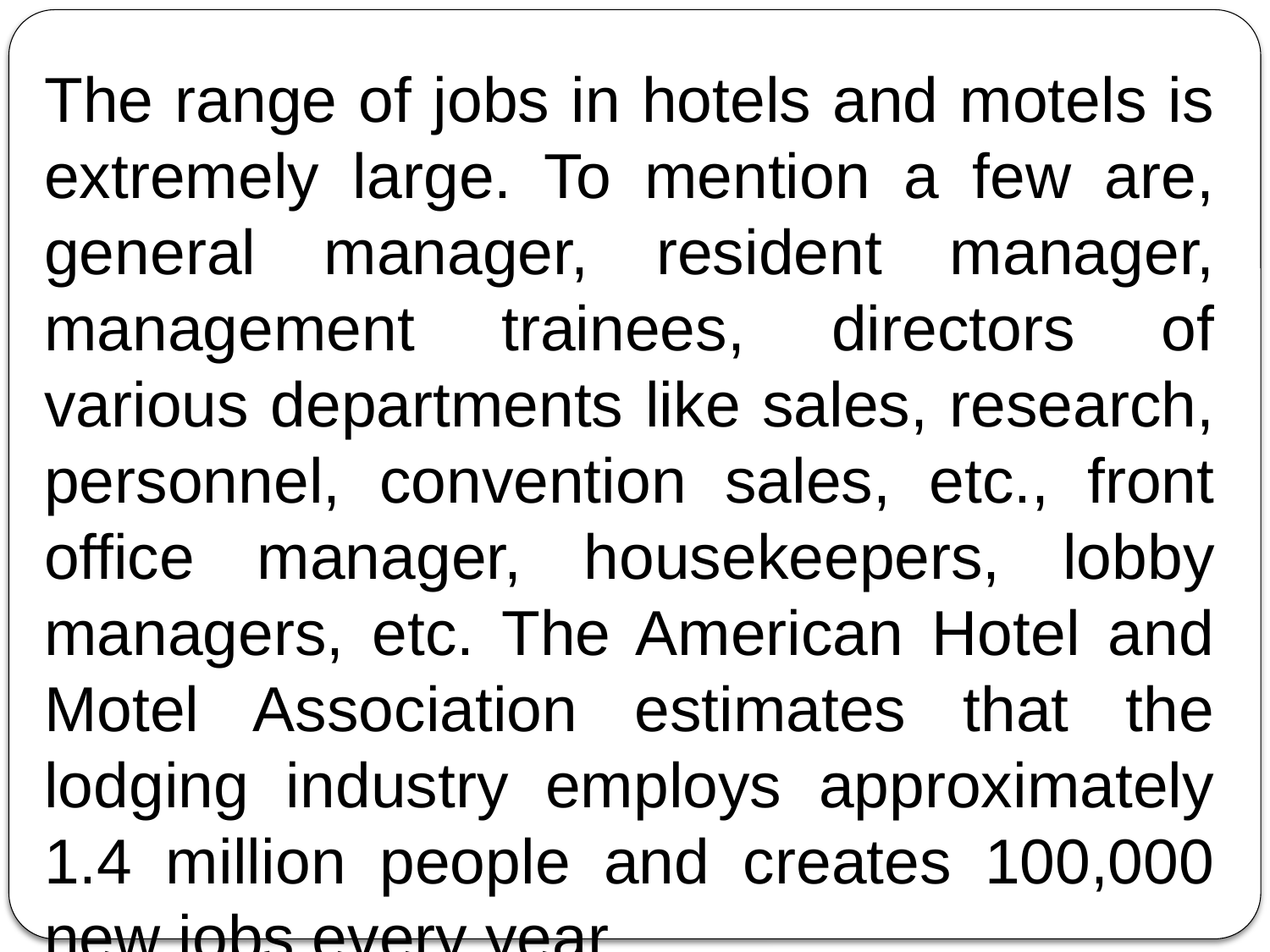

The range of jobs in hotels and motels is extremely large. To mention a few are, general manager, resident manager, management trainees, directors of various departments like sales, research, personnel, convention sales, etc., front office manager, housekeepers, lobby managers, etc. The American Hotel and Motel Association estimates that the lodging industry employs approximately 1.4 million people and creates 100,000 new jobs every year.